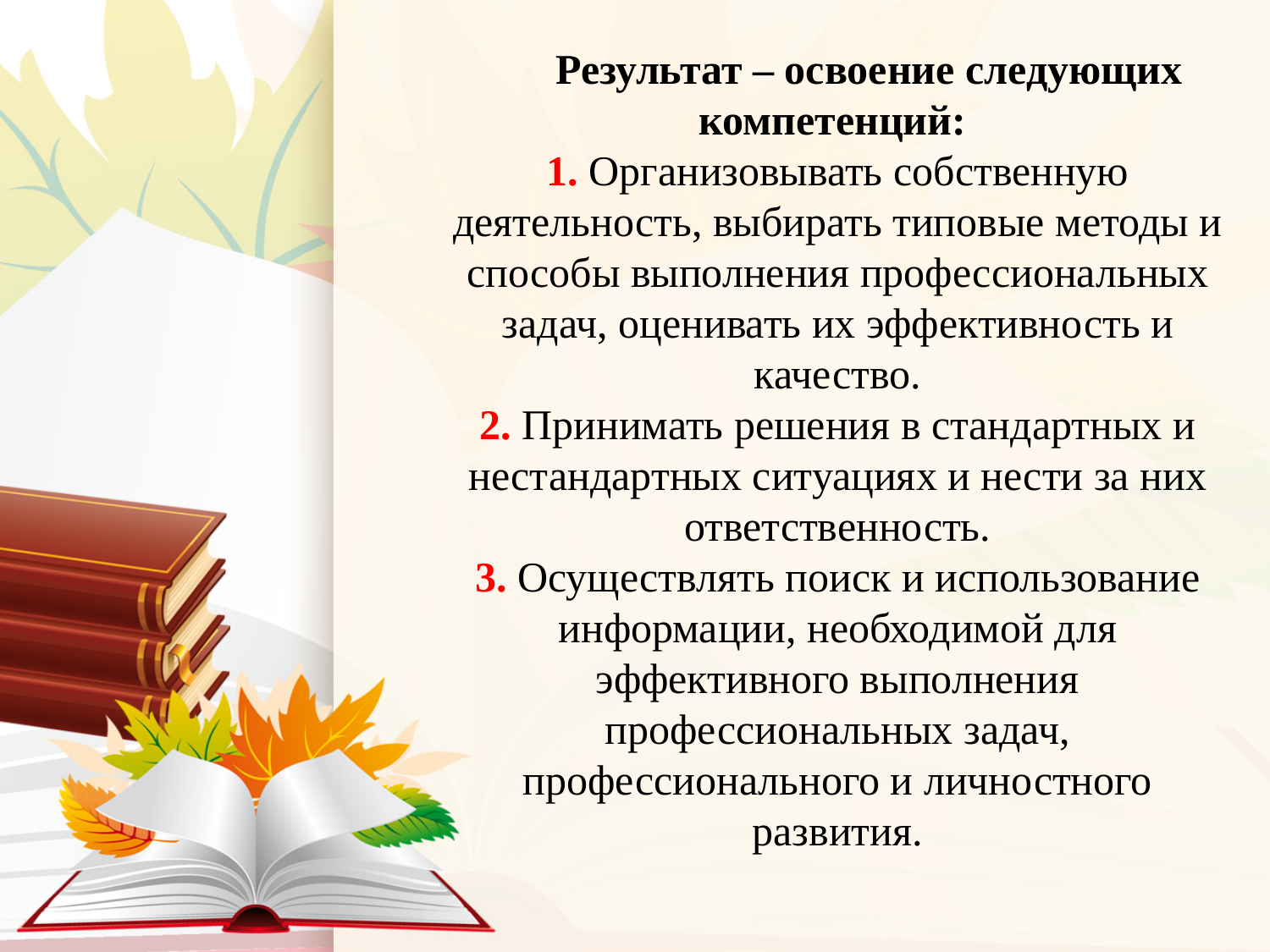

# Результат – освоение следующих компетенций: 1. Организовывать собственную деятельность, выбирать типовые методы и способы выполнения профессиональных задач, оценивать их эффективность и качество. 2. Принимать решения в стандартных и нестандартных ситуациях и нести за них ответственность. 3. Осуществлять поиск и использование информации, необходимой для эффективного выполнения профессиональных задач, профессионального и личностного развития.